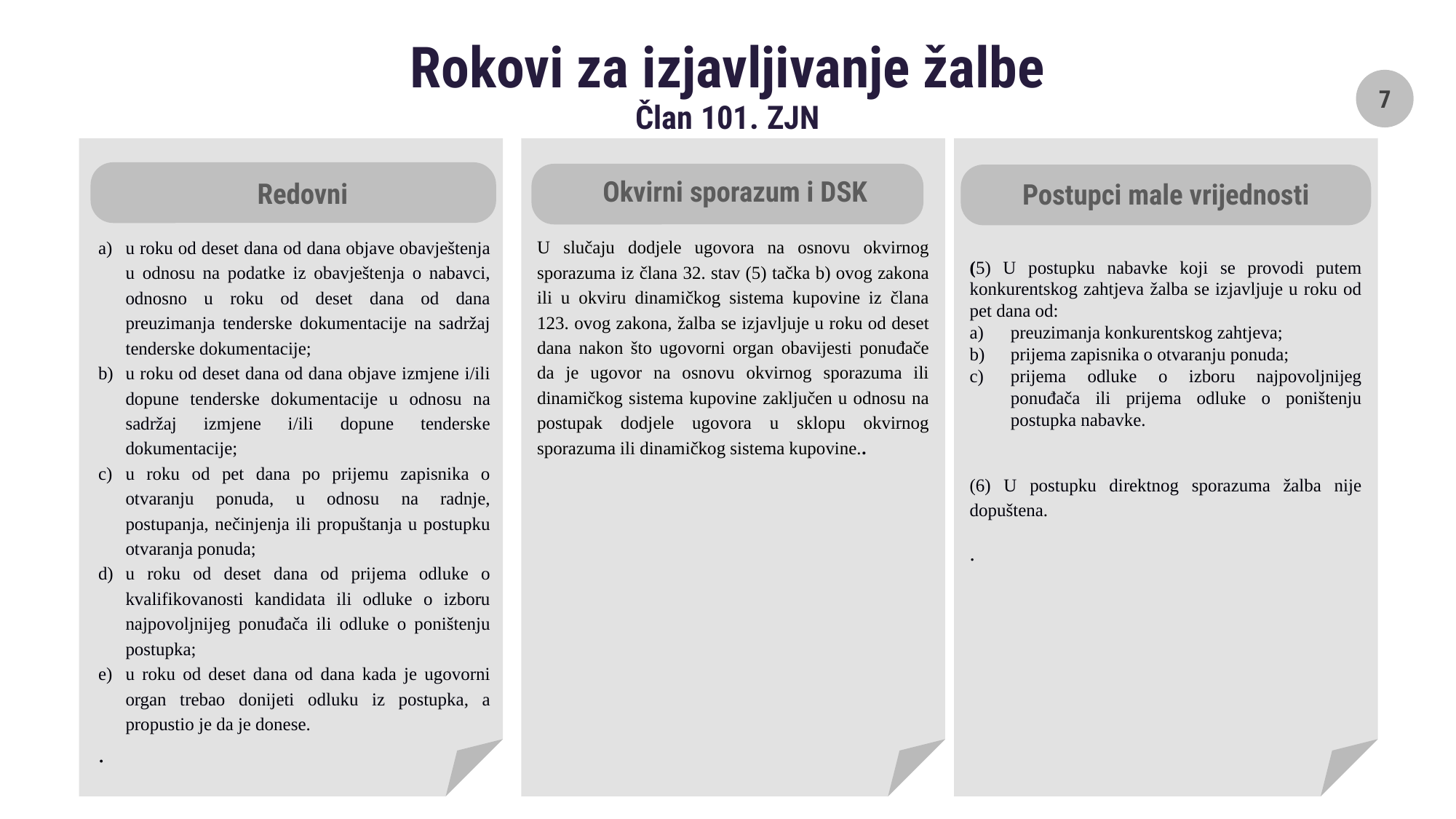

# Rokovi za izjavljivanje žalbe
Član 101. ZJN

Redovni

Okvirni sporazum i DSK

Postupci male vrijednosti
U slučaju dodjele ugovora na osnovu okvirnog sporazuma iz člana 32. stav (5) tačka b) ovog zakona ili u okviru dinamičkog sistema kupovine iz člana 123. ovog zakona, žalba se izjavljuje u roku od deset dana nakon što ugovorni organ obavijesti ponuđače da je ugovor na osnovu okvirnog sporazuma ili dinamičkog sistema kupovine zaključen u odnosu na postupak dodjele ugovora u sklopu okvirnog sporazuma ili dinamičkog sistema kupovine..
u roku od deset dana od dana objave obavještenja u odnosu na podatke iz obavještenja o nabavci, odnosno u roku od deset dana od dana preuzimanja tenderske dokumentacije na sadržaj tenderske dokumentacije;
u roku od deset dana od dana objave izmjene i/ili dopune tenderske dokumentacije u odnosu na sadržaj izmjene i/ili dopune tenderske dokumentacije;
u roku od pet dana po prijemu zapisnika o otvaranju ponuda, u odnosu na radnje, postupanja, nečinjenja ili propuštanja u postupku otvaranja ponuda;
u roku od deset dana od prijema odluke o kvalifikovanosti kandidata ili odluke o izboru najpovoljnijeg ponuđača ili odluke o poništenju postupka;
u roku od deset dana od dana kada je ugovorni organ trebao donijeti odluku iz postupka, a propustio je da je donese.
.

(5) U postupku nabavke koji se provodi putem konkurentskog zahtjeva žalba se izjavljuje u roku od pet dana od:
preuzimanja konkurentskog zahtjeva;
prijema zapisnika o otvaranju ponuda;
prijema odluke o izboru najpovoljnijeg ponuđača ili prijema odluke o poništenju postupka nabavke.

(6) U postupku direktnog sporazuma žalba nije dopuštena.
.